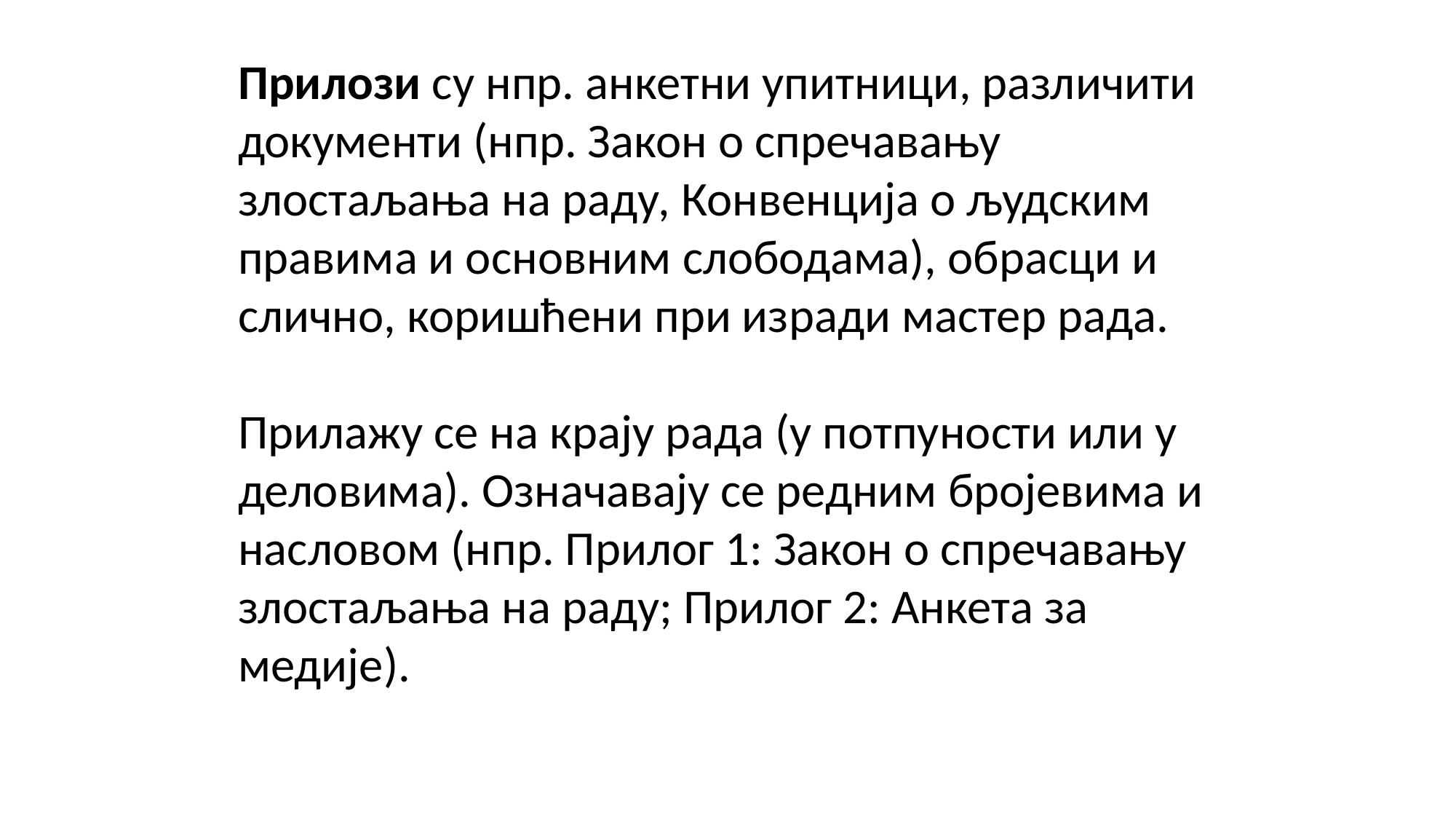

Прилози су нпр. анкетни упитници, различити документи (нпр. Закон о спречавању злостаљања на раду, Конвенција о људским правима и основним слободама), обрасци и слично, коришћени при изради мастер рада.

Прилажу се на крају рада (у потпуности или у деловима). Означавају се редним бројевима и насловом (нпр. Прилог 1: Закон о спречавању злостаљања на раду; Прилог 2: Анкета за медије).